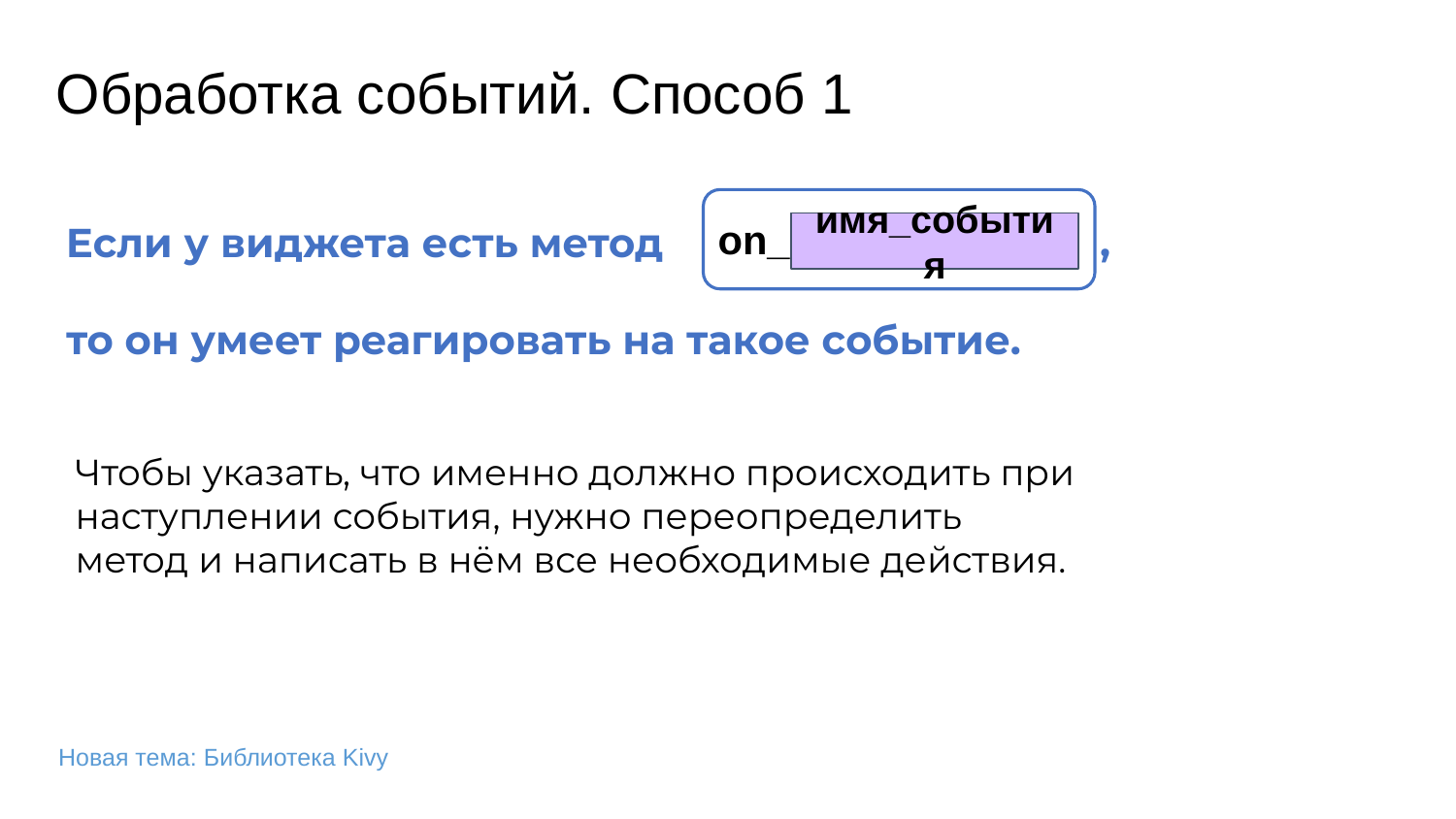

Обработка событий. Способ 1

on_
 ,
Если у виджета есть метод
имя_события
то он умеет реагировать на такое событие.
Чтобы указать, что именно должно происходить при наступлении события, нужно переопределить метод и написать в нём все необходимые действия.
Новая тема: Библиотека Kivy